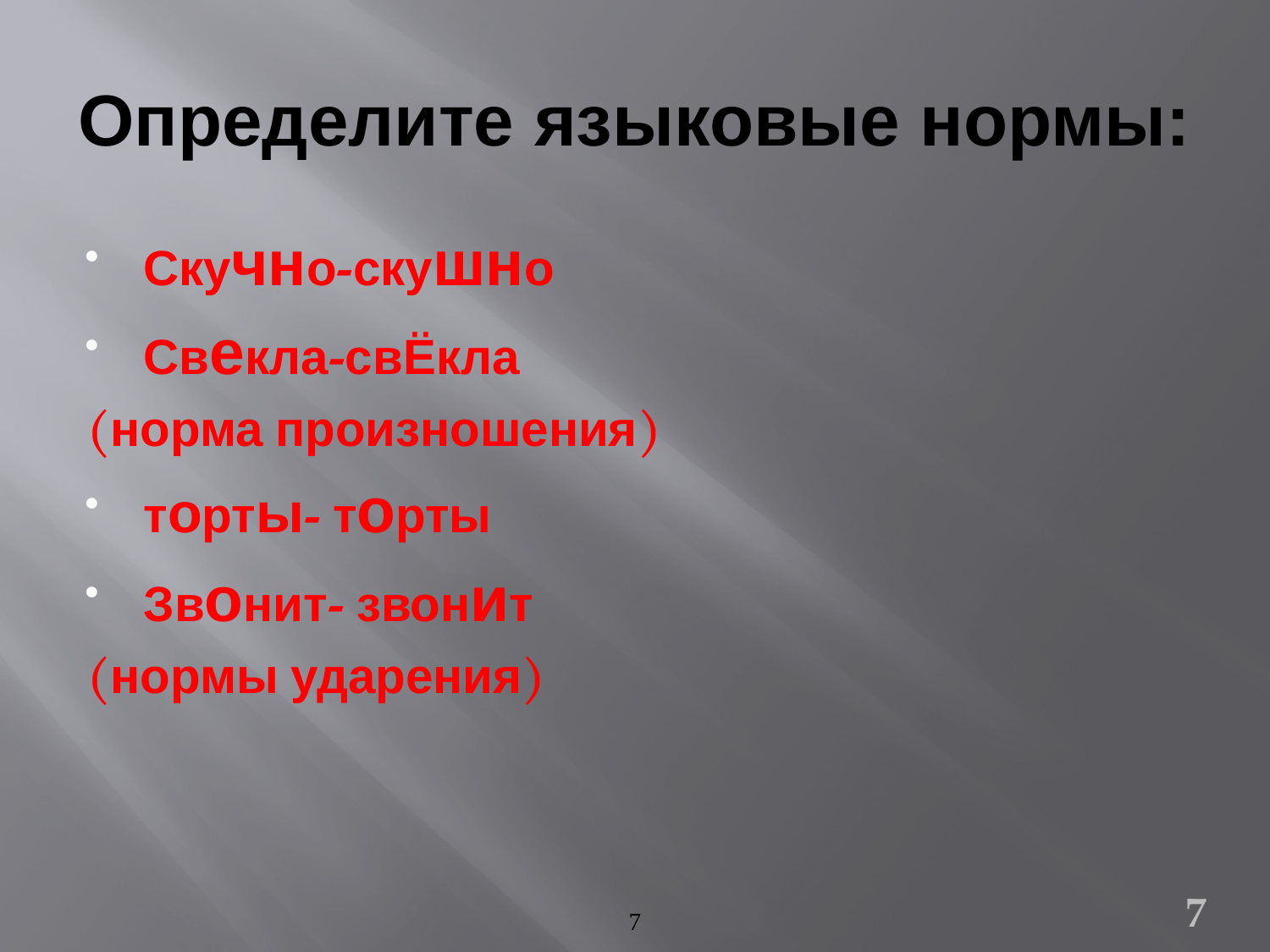

# Определите языковые нормы:
Скучно-скушно
Свекла-свЁкла
(норма произношения)
торты- торты
Звонит- звонит
(нормы ударения)

7
7